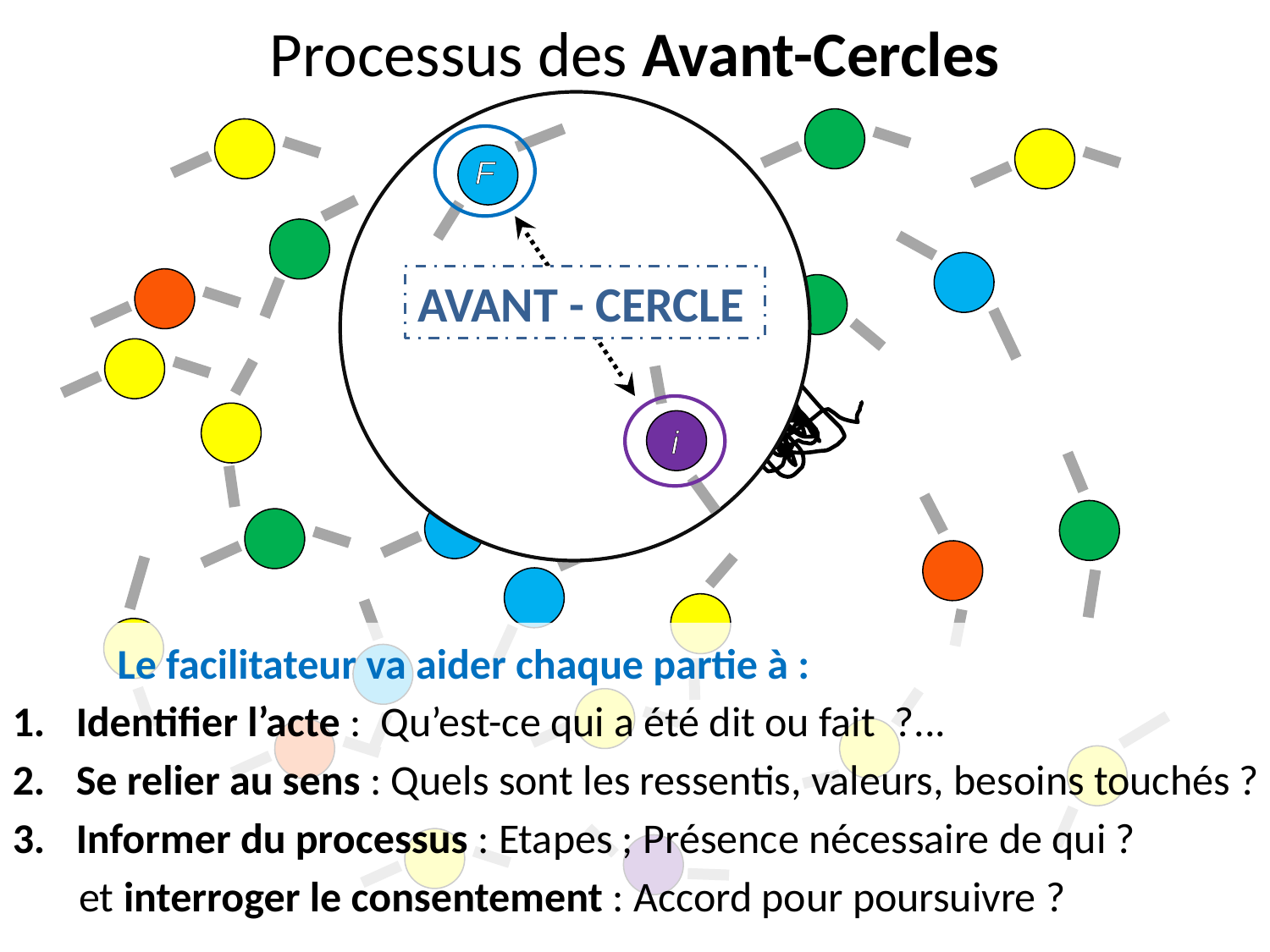

# Processus des Avant-Cercles

F

AVANT - CERCLE

i

           Le facilitateur va aider chaque partie à :
Identifier l’acte :  Qu’est-ce qui a été dit ou fait  ?...
Se relier au sens : Quels sont les ressentis, valeurs, besoins touchés ?
Informer du processus : Etapes ; Présence nécessaire de qui ?
       et interroger le consentement : Accord pour poursuivre ?